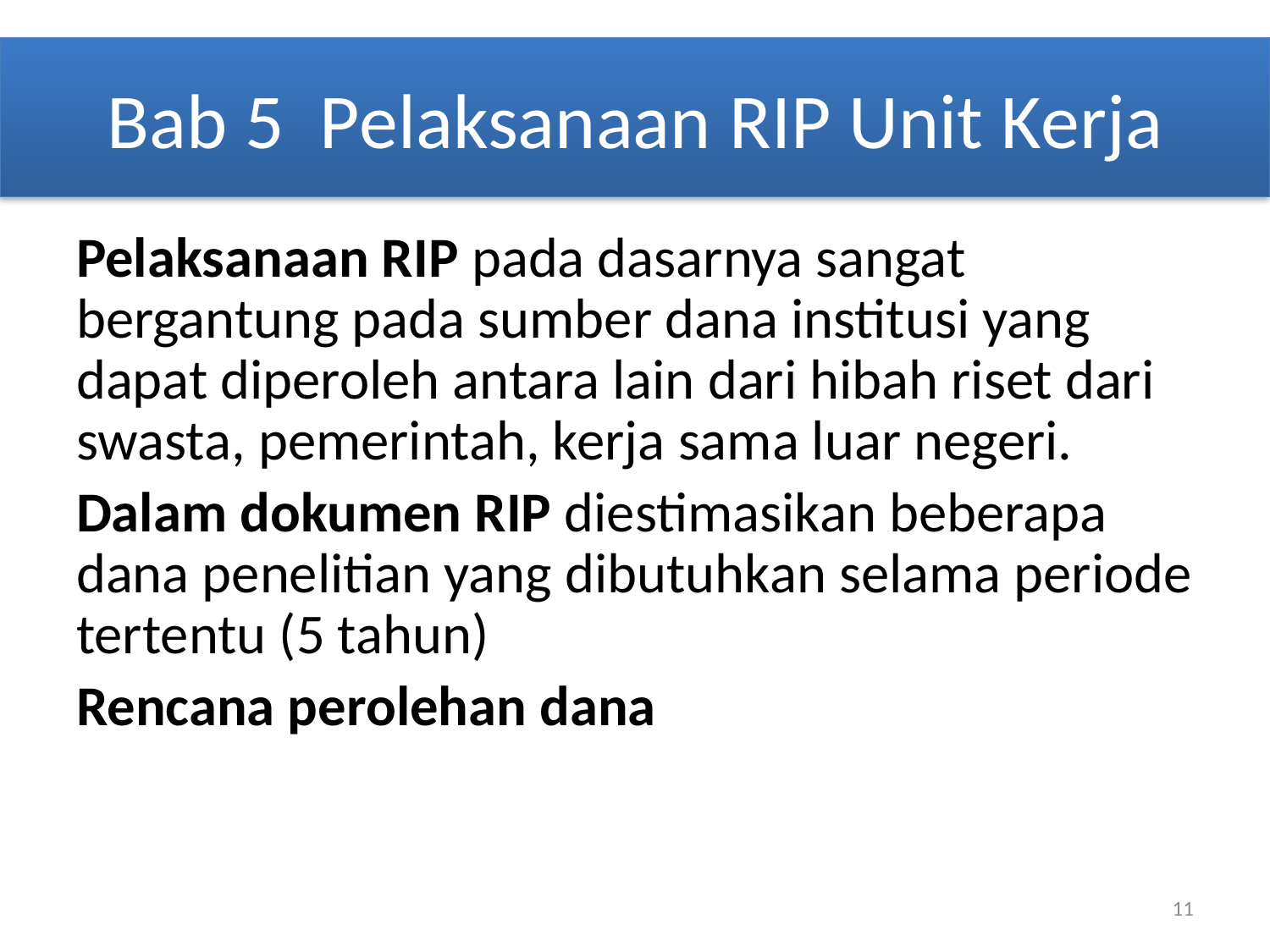

# Bab 5  Pelaksanaan RIP Unit Kerja
Pelaksanaan RIP pada dasarnya sangat bergantung pada sumber dana institusi yang dapat diperoleh antara lain dari hibah riset dari swasta, pemerintah, kerja sama luar negeri.
Dalam dokumen RIP diestimasikan beberapa dana penelitian yang dibutuhkan selama periode tertentu (5 tahun)
Rencana perolehan dana
11